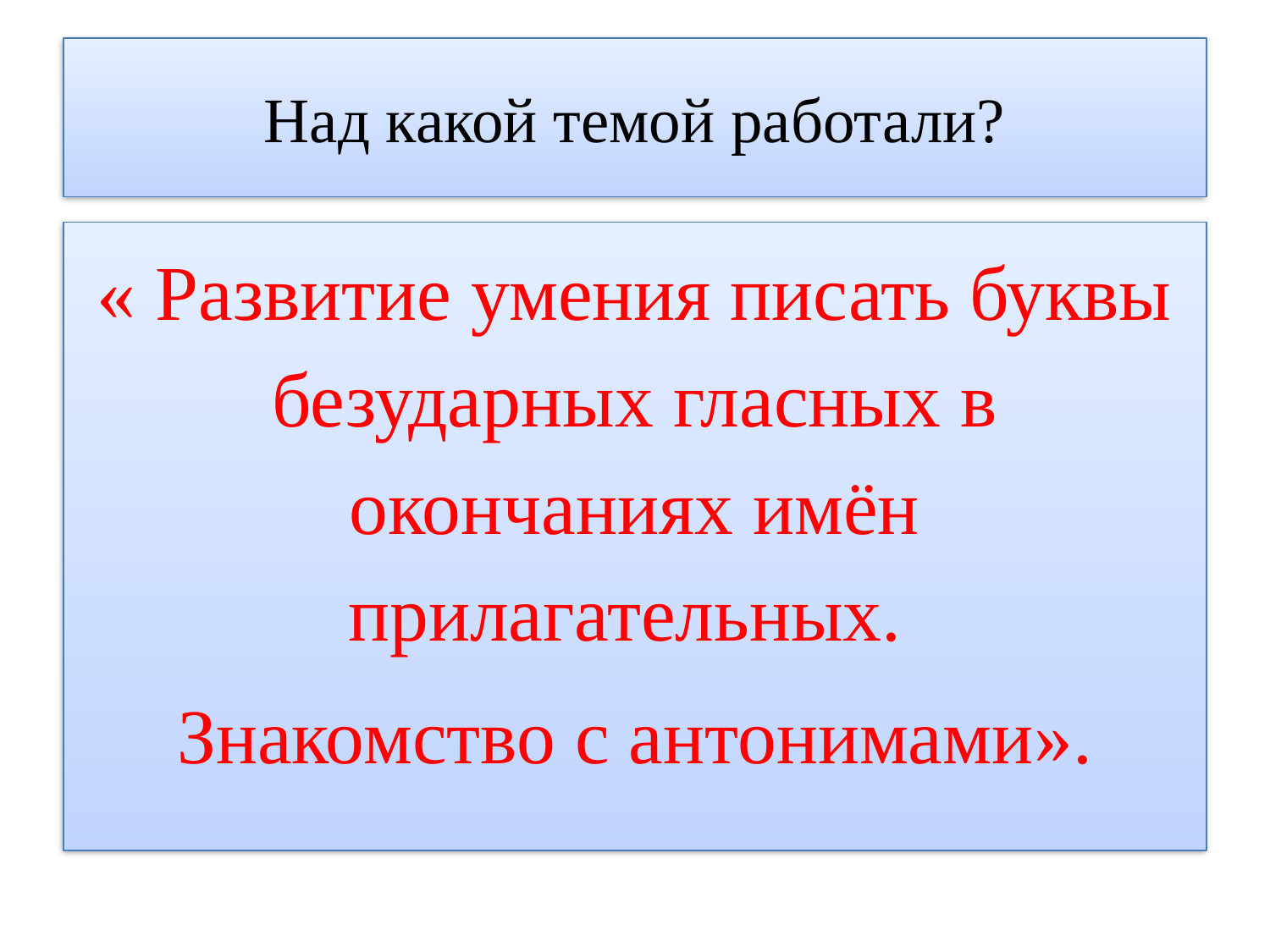

# Над какой темой работали?
« Развитие умения писать буквы безударных гласных в окончаниях имён прилагательных.
Знакомство с антонимами».